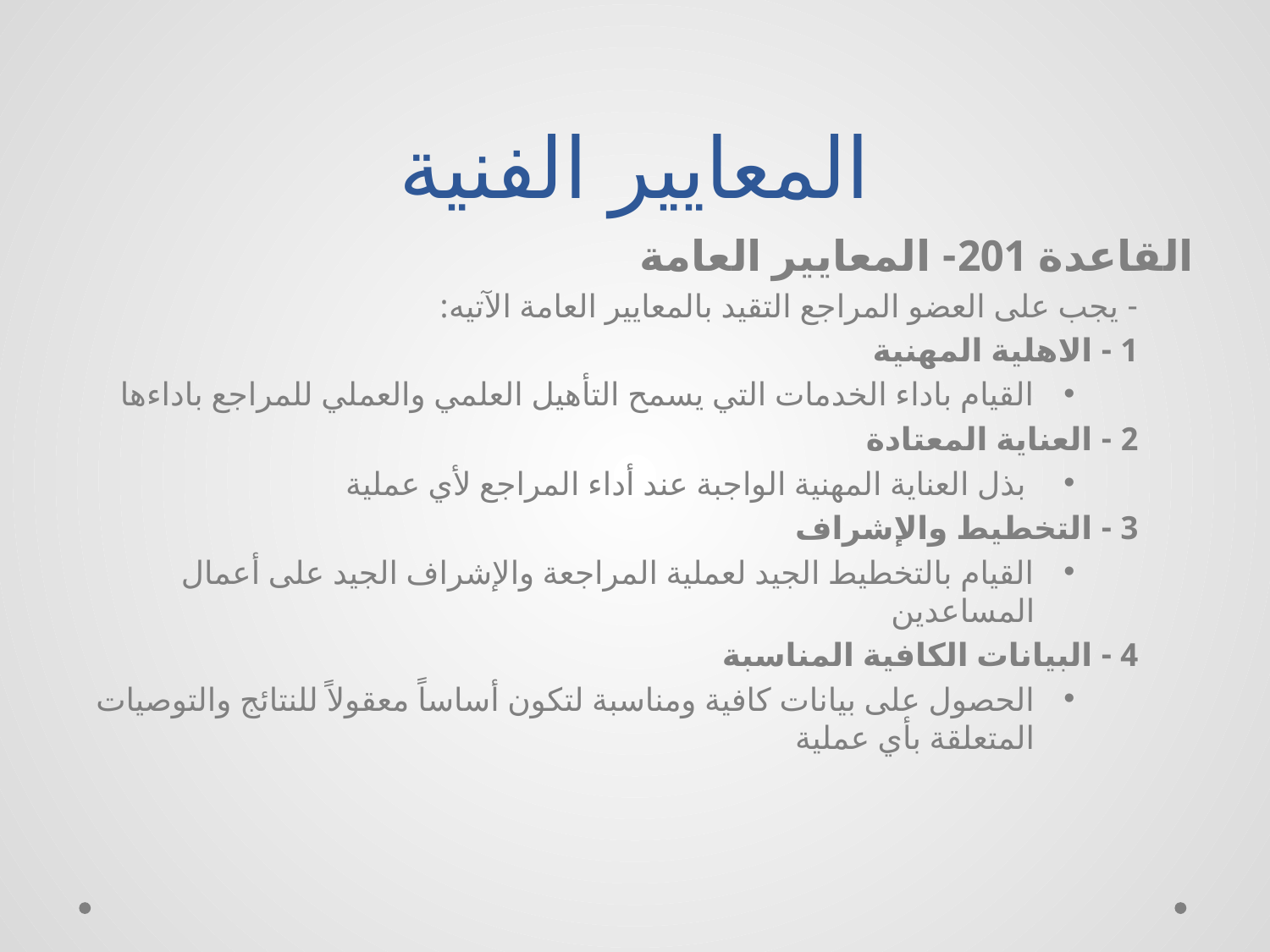

# المعايير الفنية
القاعدة 201- المعايير العامة
- يجب على العضو المراجع التقيد بالمعايير العامة الآتيه:
1 - الاهلية المهنية
القيام باداء الخدمات التي يسمح التأهيل العلمي والعملي للمراجع باداءها
2 - العناية المعتادة
 بذل العناية المهنية الواجبة عند أداء المراجع لأي عملية
3 - التخطيط والإشراف
القيام بالتخطيط الجيد لعملية المراجعة والإشراف الجيد على أعمال المساعدين
4 - البيانات الكافية المناسبة
الحصول على بيانات كافية ومناسبة لتكون أساساً معقولاً للنتائج والتوصيات المتعلقة بأي عملية